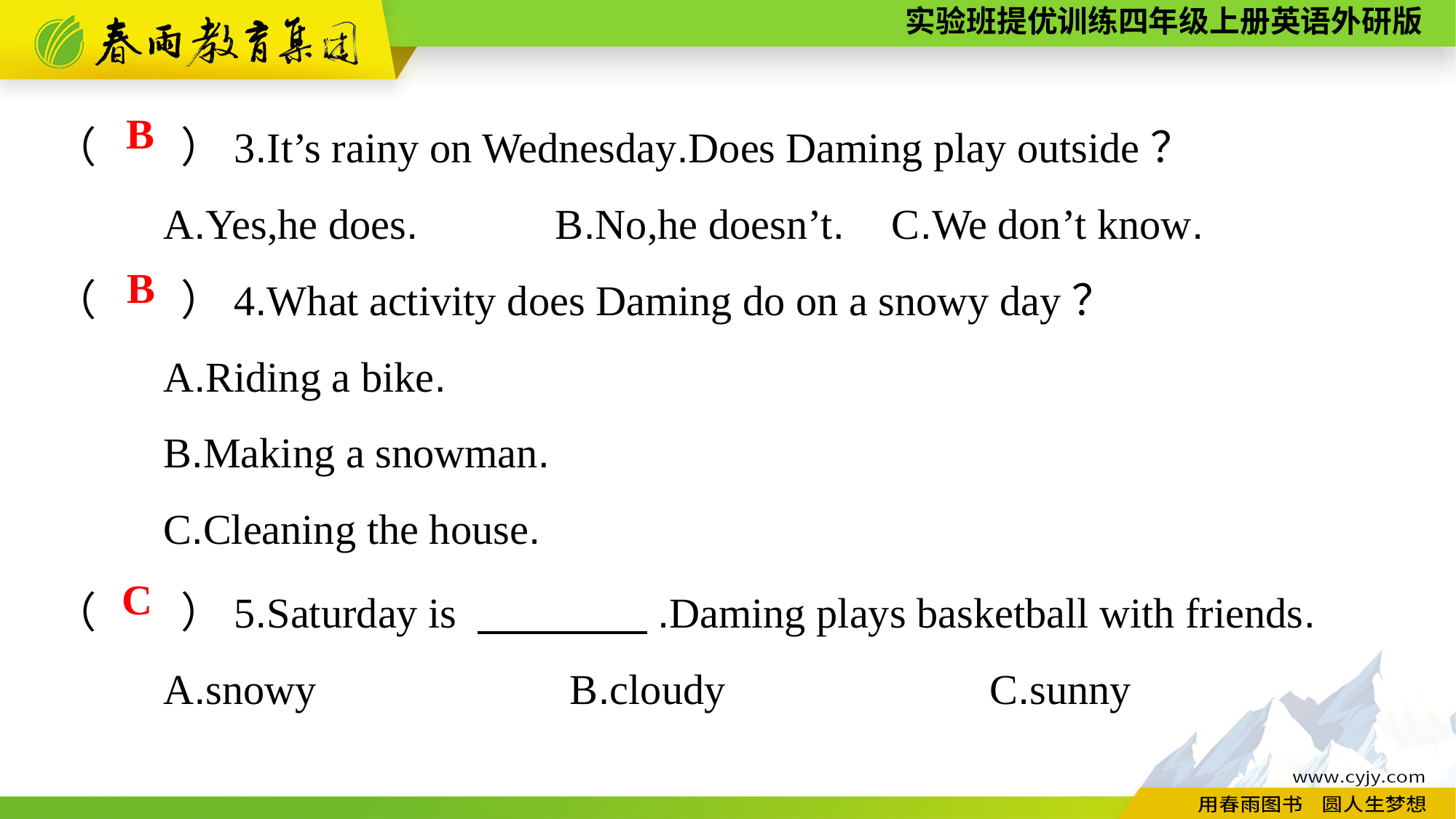

（　　）3.It’s rainy on Wednesday.Does Daming play outside？
	A.Yes,he does.             B.No,he doesn’t.    C.We don’t know.
（　　）4.What activity does Daming do on a snowy day？
	A.Riding a bike.
	B.Making a snowman.
	C.Cleaning the house.
B
B
（　　）5.Saturday is 　　　　.Daming plays basketball with friends.
	A.snowy                        B.cloudy                         C.sunny
C